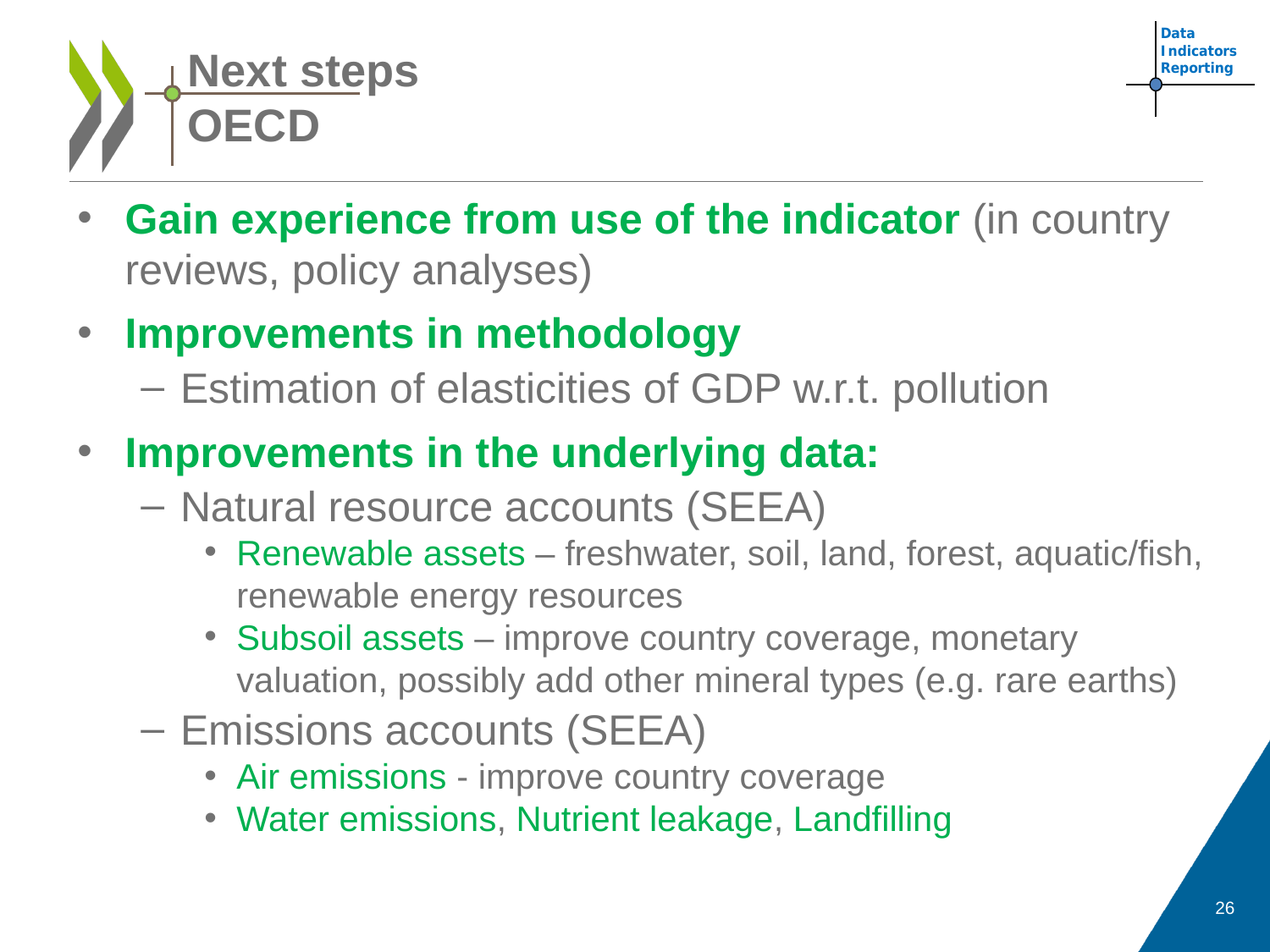

# Next steps OECD
Gain experience from use of the indicator (in country reviews, policy analyses)
Improvements in methodology
Estimation of elasticities of GDP w.r.t. pollution
Improvements in the underlying data:
Natural resource accounts (SEEA)
Renewable assets – freshwater, soil, land, forest, aquatic/fish, renewable energy resources
Subsoil assets – improve country coverage, monetary valuation, possibly add other mineral types (e.g. rare earths)
Emissions accounts (SEEA)
Air emissions - improve country coverage
Water emissions, Nutrient leakage, Landfilling
26